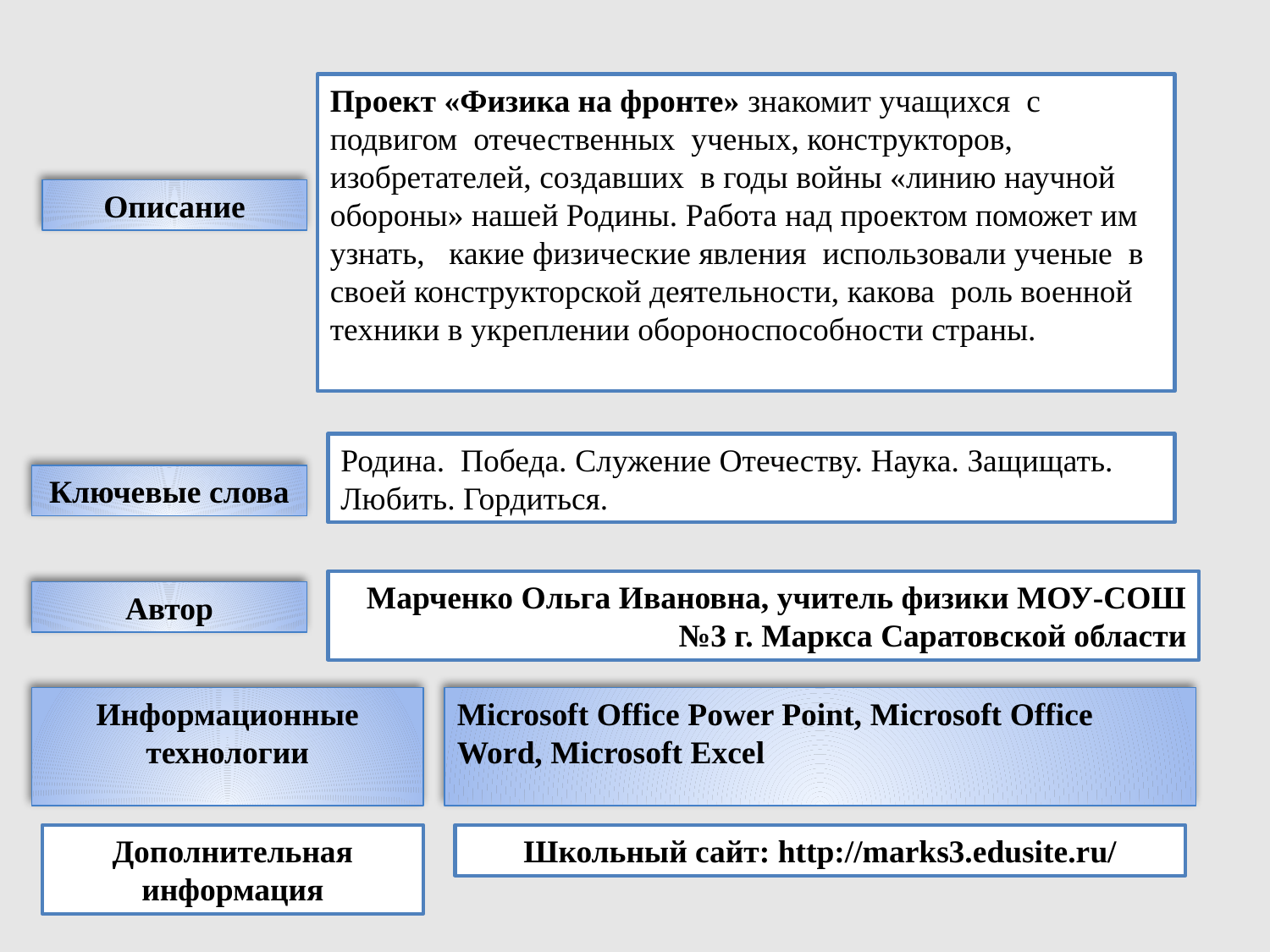

Проект «Физика на фронте» знакомит учащихся  с подвигом  отечественных  ученых, конструкторов, изобретателей, создавших  в годы войны «линию научной обороны» нашей Родины. Работа над проектом поможет им узнать,   какие физические явления  использовали ученые  в своей конструкторской деятельности, какова  роль военной техники в укреплении обороноспособности страны.

Описание
Родина.  Победа. Служение Отечеству. Наука. Защищать. Любить. Гордиться.
Ключевые слова
Марченко Ольга Ивановна, учитель физики МОУ-СОШ №3 г. Маркса Саратовской области
Автор
Информационные технологии

Microsoft Office Power Point, Microsoft Office Word, Microsoft Excel

Дополнительная информация
Школьный сайт: http://marks3.edusite.ru/